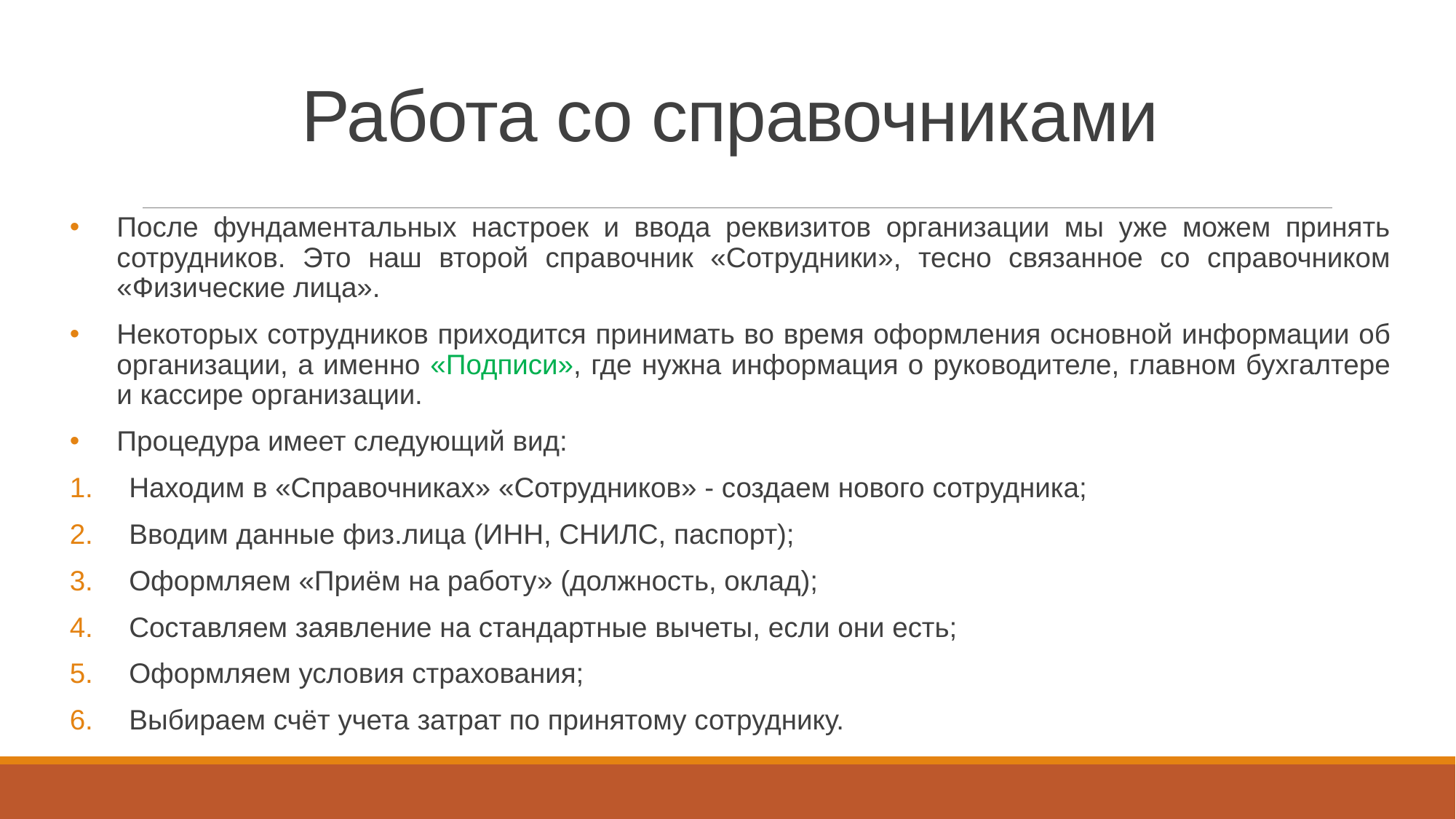

# Работа со справочниками
После фундаментальных настроек и ввода реквизитов организации мы уже можем принять сотрудников. Это наш второй справочник «Сотрудники», тесно связанное со справочником «Физические лица».
Некоторых сотрудников приходится принимать во время оформления основной информации об организации, а именно «Подписи», где нужна информация о руководителе, главном бухгалтере и кассире организации.
Процедура имеет следующий вид:
Находим в «Справочниках» «Сотрудников» - создаем нового сотрудника;
Вводим данные физ.лица (ИНН, СНИЛС, паспорт);
Оформляем «Приём на работу» (должность, оклад);
Составляем заявление на стандартные вычеты, если они есть;
Оформляем условия страхования;
Выбираем счёт учета затрат по принятому сотруднику.